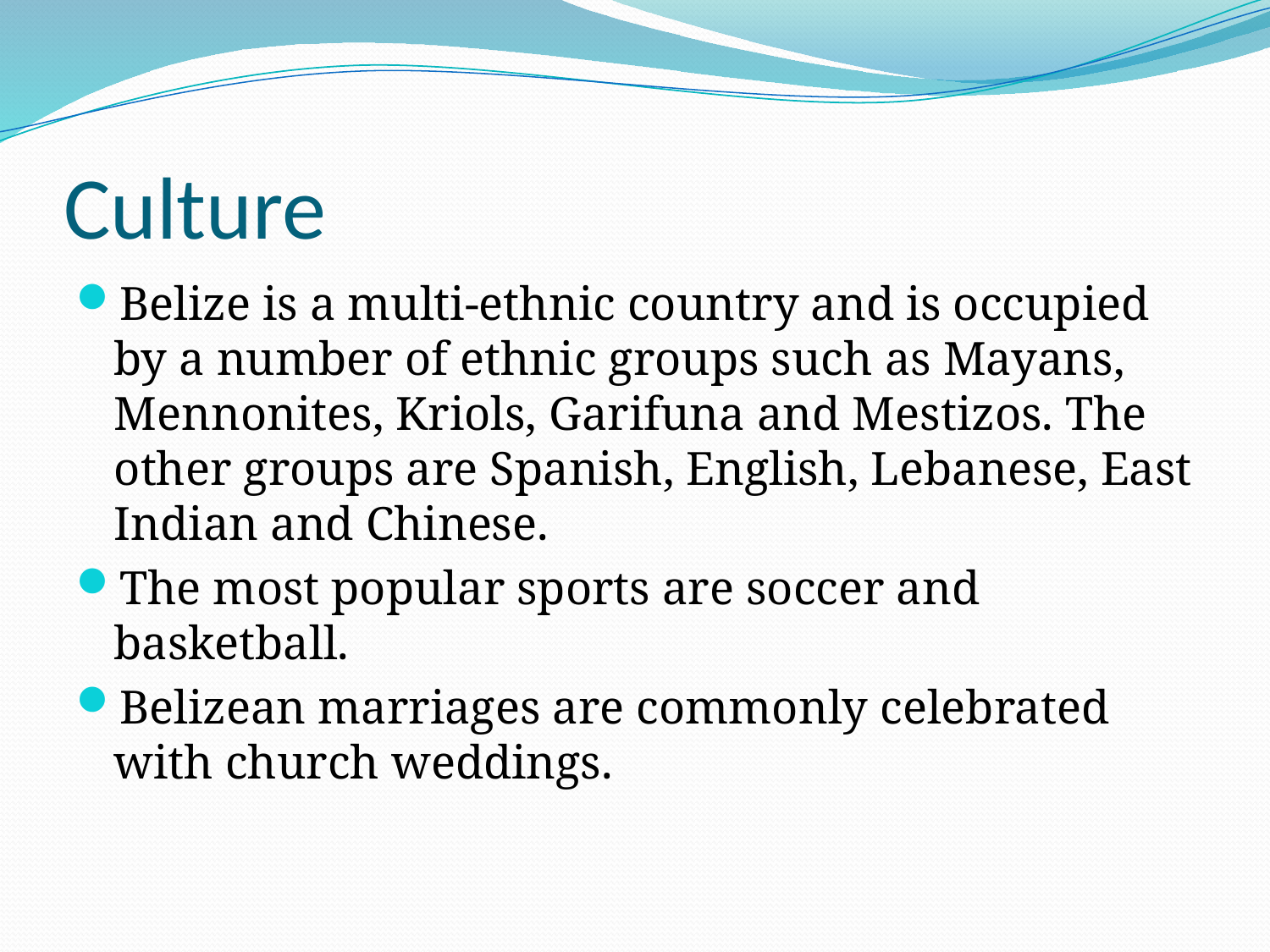

# Culture
Belize is a multi-ethnic country and is occupied by a number of ethnic groups such as Mayans, Mennonites, Kriols, Garifuna and Mestizos. The other groups are Spanish, English, Lebanese, East Indian and Chinese.
The most popular sports are soccer and basketball.
Belizean marriages are commonly celebrated with church weddings.